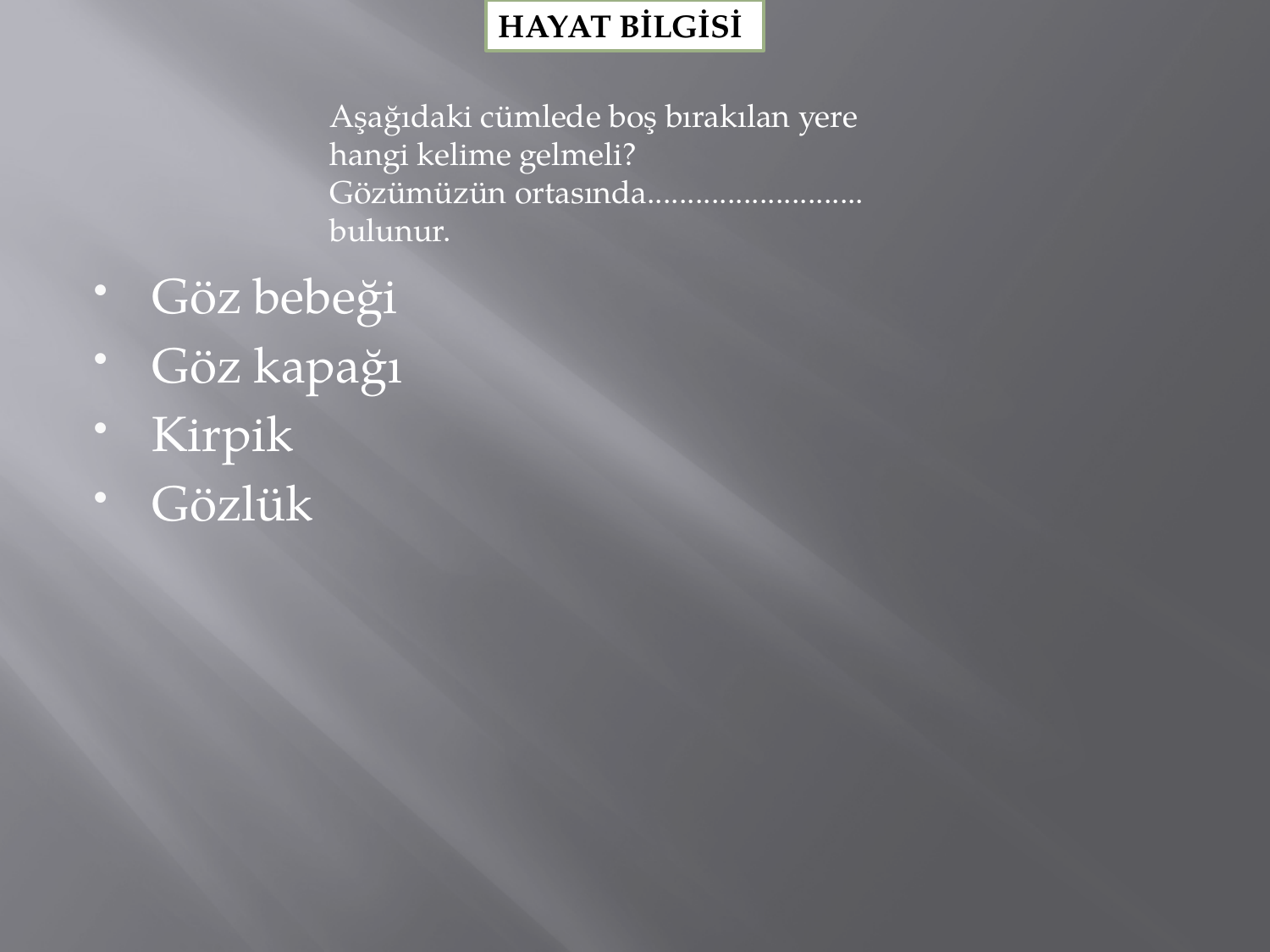

HAYAT BİLGİSİ
Aşağıdaki cümlede boş bırakılan yere hangi kelime gelmeli?
Gözümüzün ortasında........................... bulunur.
Göz bebeği
Göz kapağı
Kirpik
Gözlük